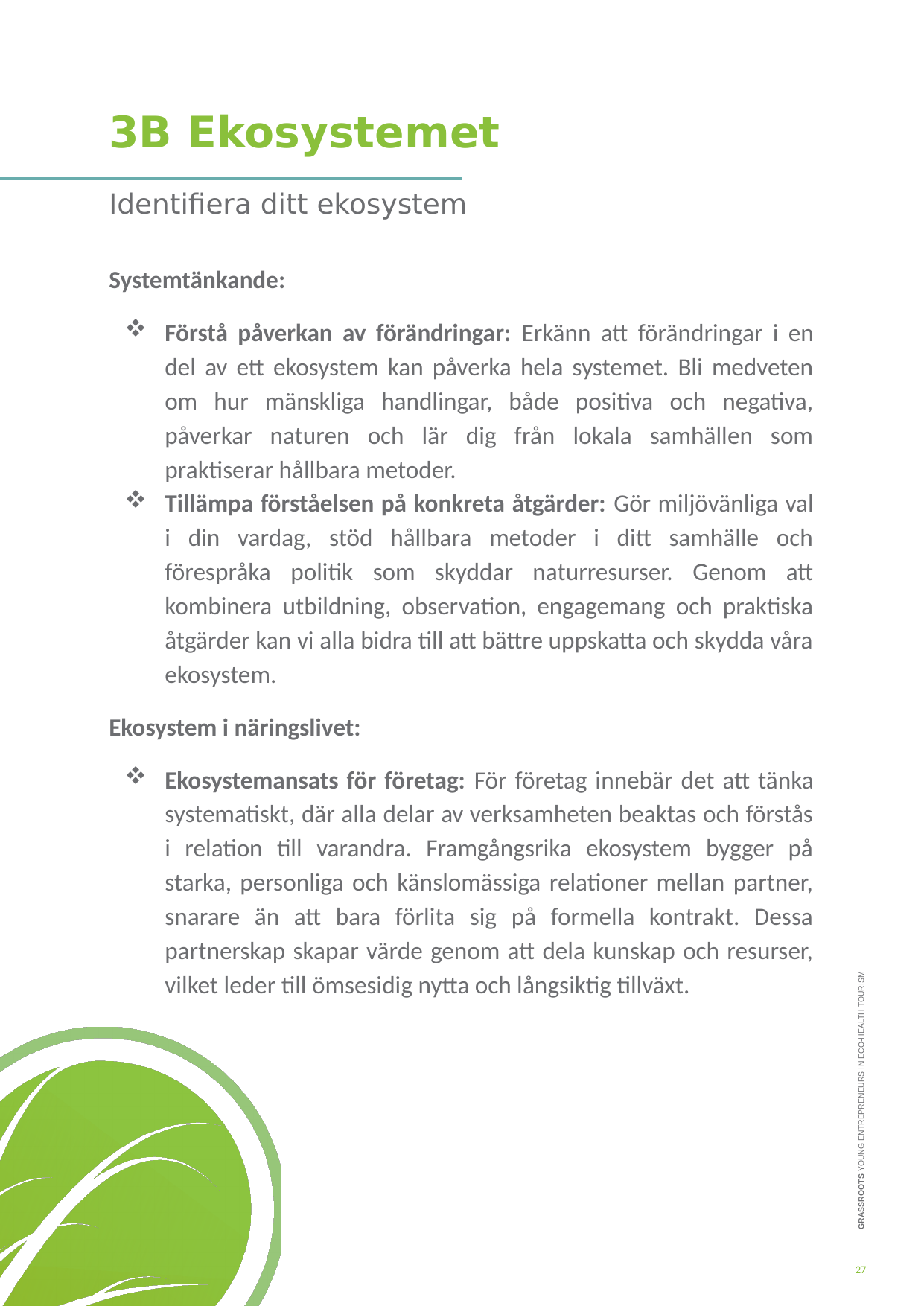

3B Ekosystemet
Identifiera ditt ekosystem
Systemtänkande:
Förstå påverkan av förändringar: Erkänn att förändringar i en del av ett ekosystem kan påverka hela systemet. Bli medveten om hur mänskliga handlingar, både positiva och negativa, påverkar naturen och lär dig från lokala samhällen som praktiserar hållbara metoder.
Tillämpa förståelsen på konkreta åtgärder: Gör miljövänliga val i din vardag, stöd hållbara metoder i ditt samhälle och förespråka politik som skyddar naturresurser. Genom att kombinera utbildning, observation, engagemang och praktiska åtgärder kan vi alla bidra till att bättre uppskatta och skydda våra ekosystem.
Ekosystem i näringslivet:
Ekosystemansats för företag: För företag innebär det att tänka systematiskt, där alla delar av verksamheten beaktas och förstås i relation till varandra. Framgångsrika ekosystem bygger på starka, personliga och känslomässiga relationer mellan partner, snarare än att bara förlita sig på formella kontrakt. Dessa partnerskap skapar värde genom att dela kunskap och resurser, vilket leder till ömsesidig nytta och långsiktig tillväxt.

27